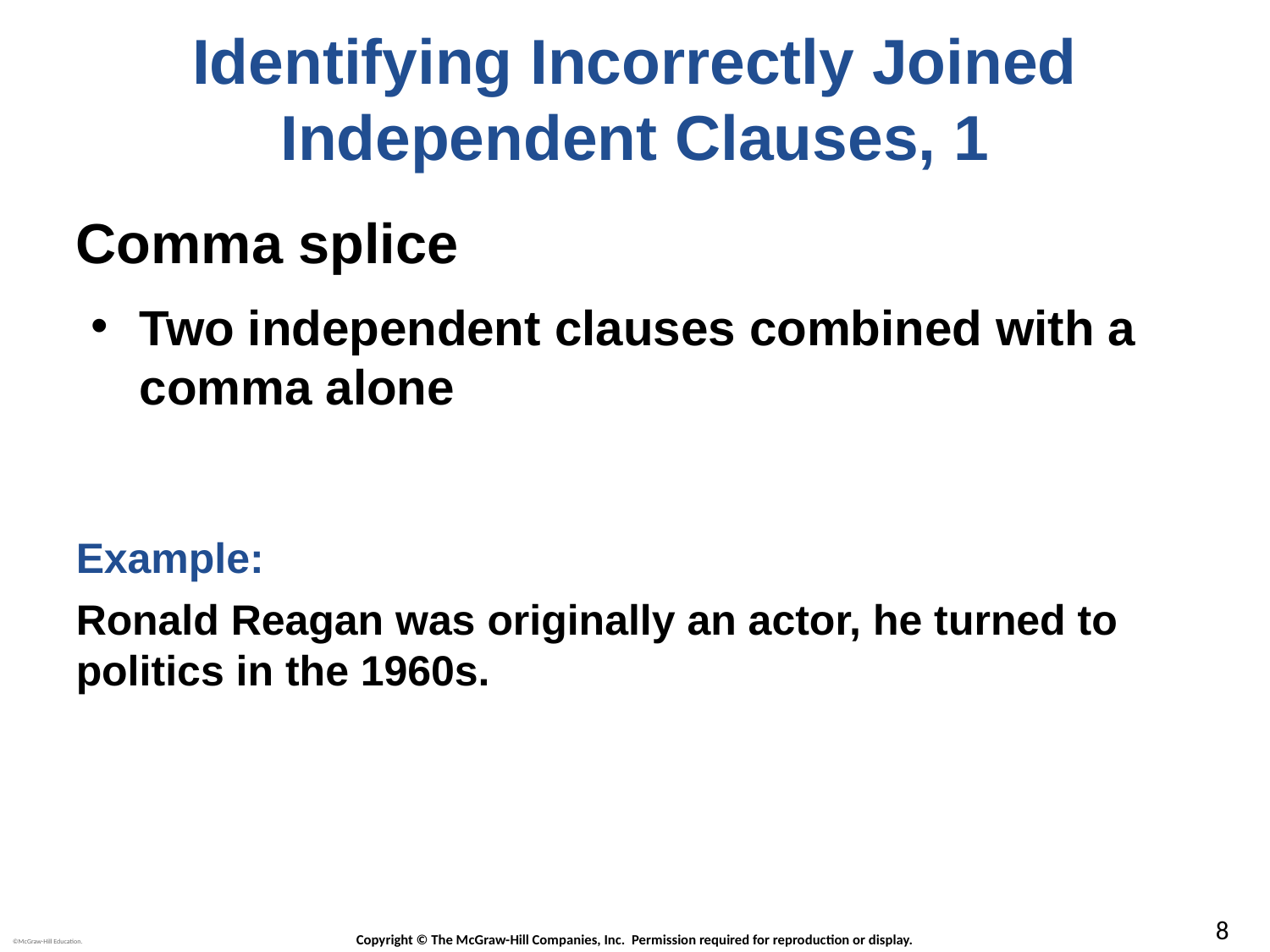

# Identifying Incorrectly Joined Independent Clauses, 1
Comma splice
Two independent clauses combined with a comma alone
Example:
Ronald Reagan was originally an actor, he turned to politics in the 1960s.